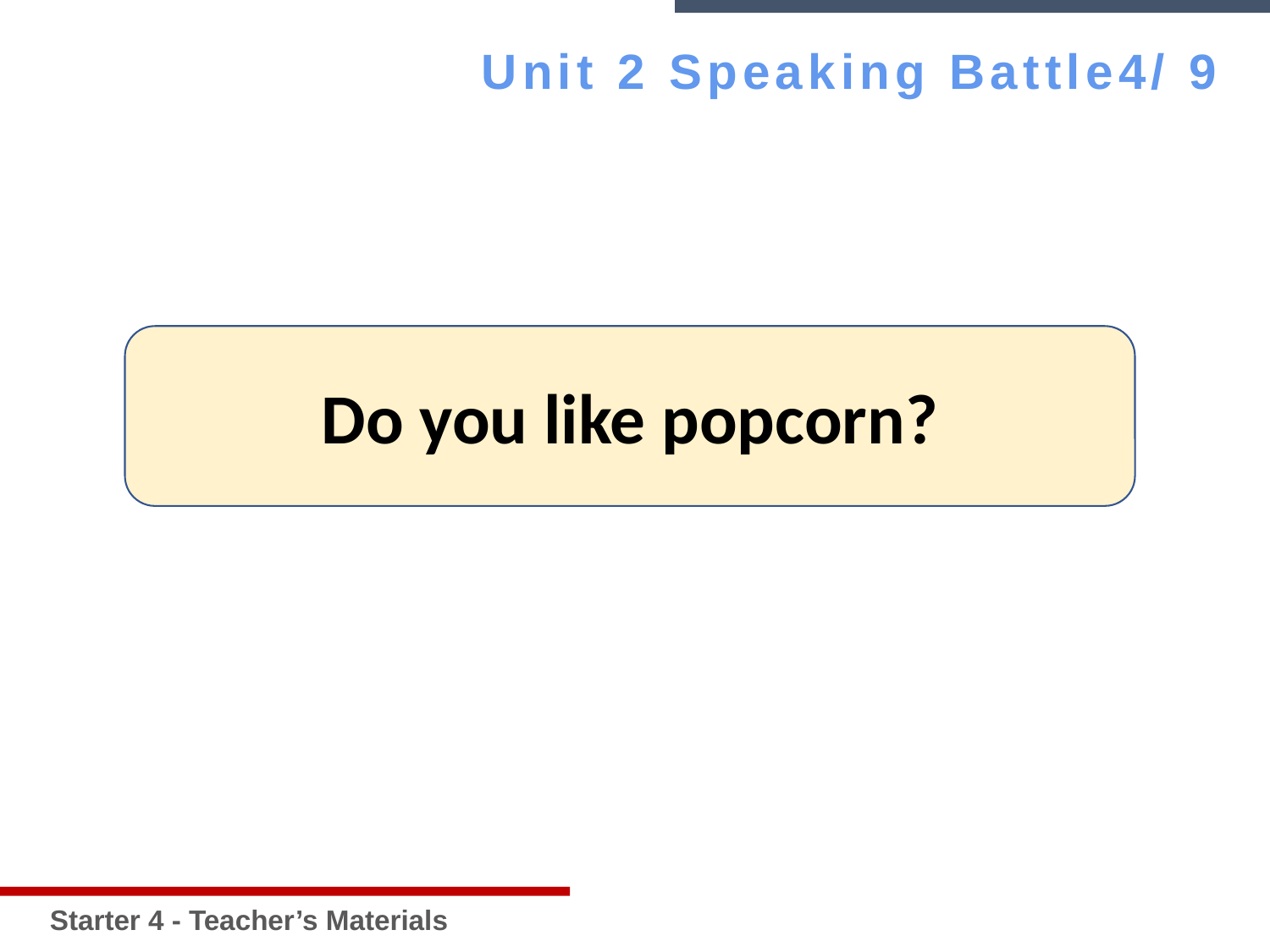

Starter 4 - Teacher’s Materials
Unit 2 Speaking Battle4/ 9
Do you like popcorn?